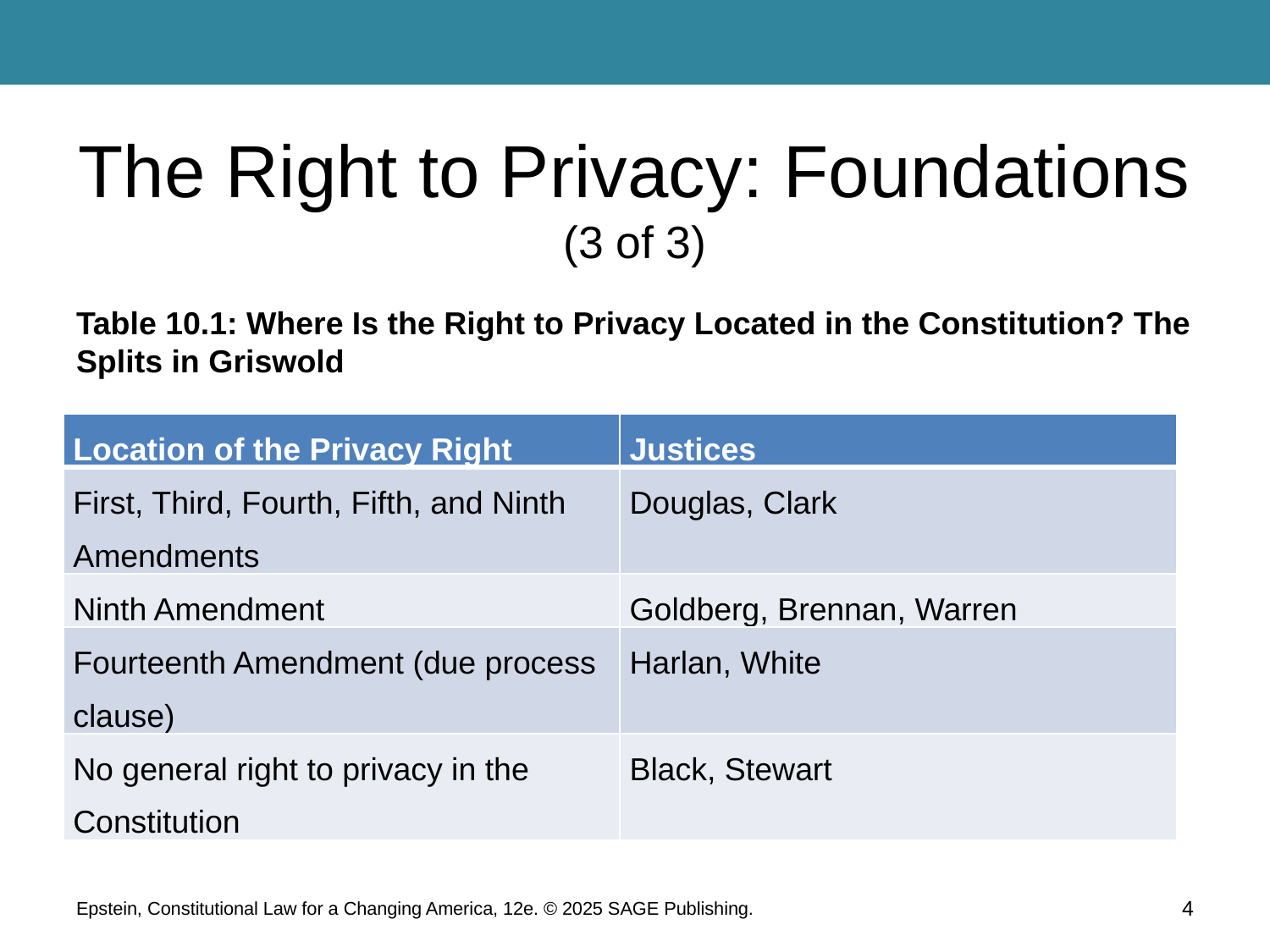

# The Right to Privacy: Foundations (3 of 3)
Table 10.1: Where Is the Right to Privacy Located in the Constitution? The Splits in Griswold

| Location of the Privacy Right | Justices |
| --- | --- |
| First, Third, Fourth, Fifth, and Ninth Amendments | Douglas, Clark |
| Ninth Amendment | Goldberg, Brennan, Warren |
| Fourteenth Amendment (due process clause) | Harlan, White |
| No general right to privacy in the Constitution | Black, Stewart |
Epstein, Constitutional Law for a Changing America, 12e. © 2025 SAGE Publishing.
4